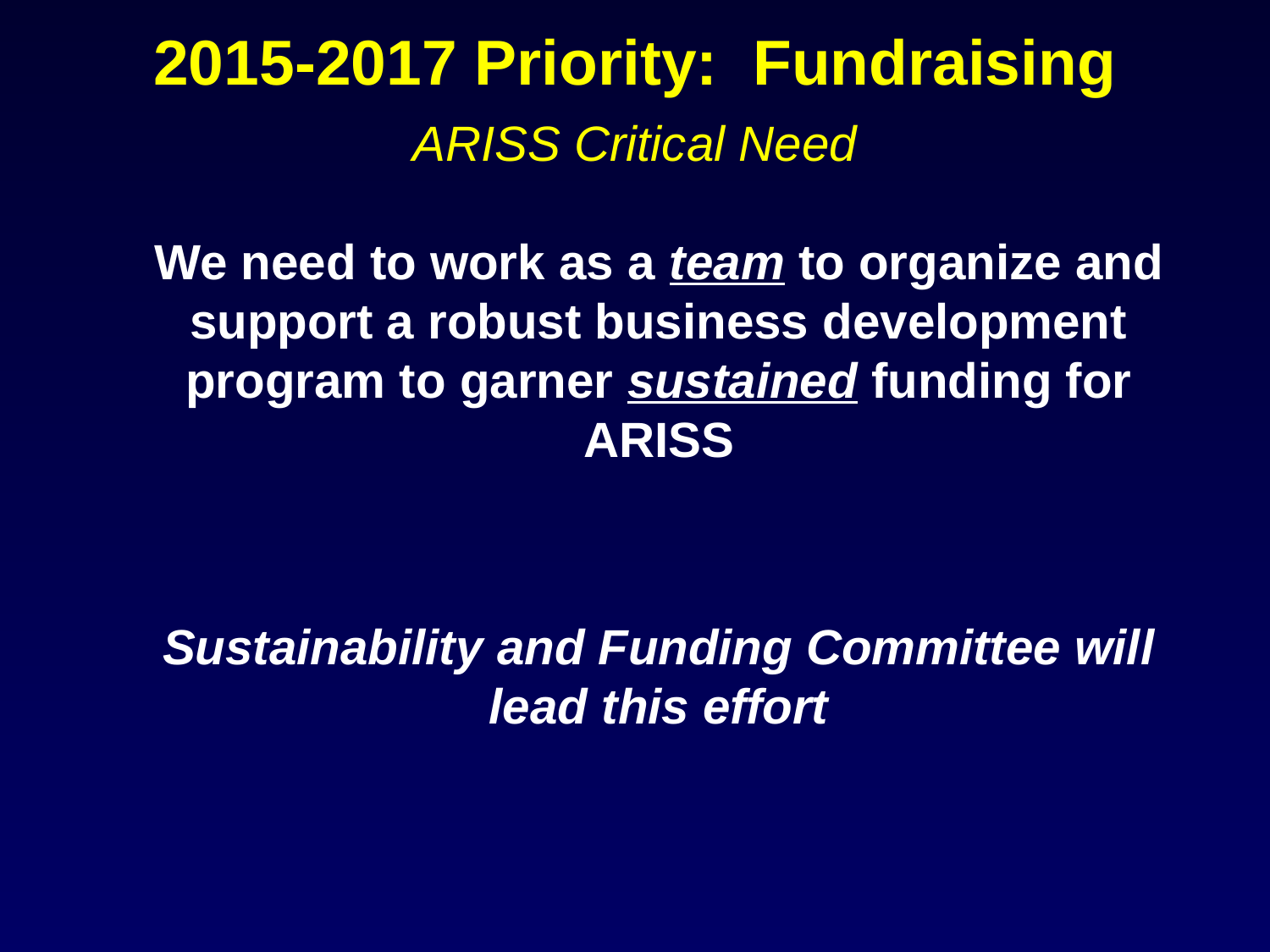

# 2015-2017 Priority:  Fundraising
ARISS Critical Need

We need to work as a team to organize and support a robust business development program to garner sustained funding for ARISS

Sustainability and Funding Committee will lead this effort